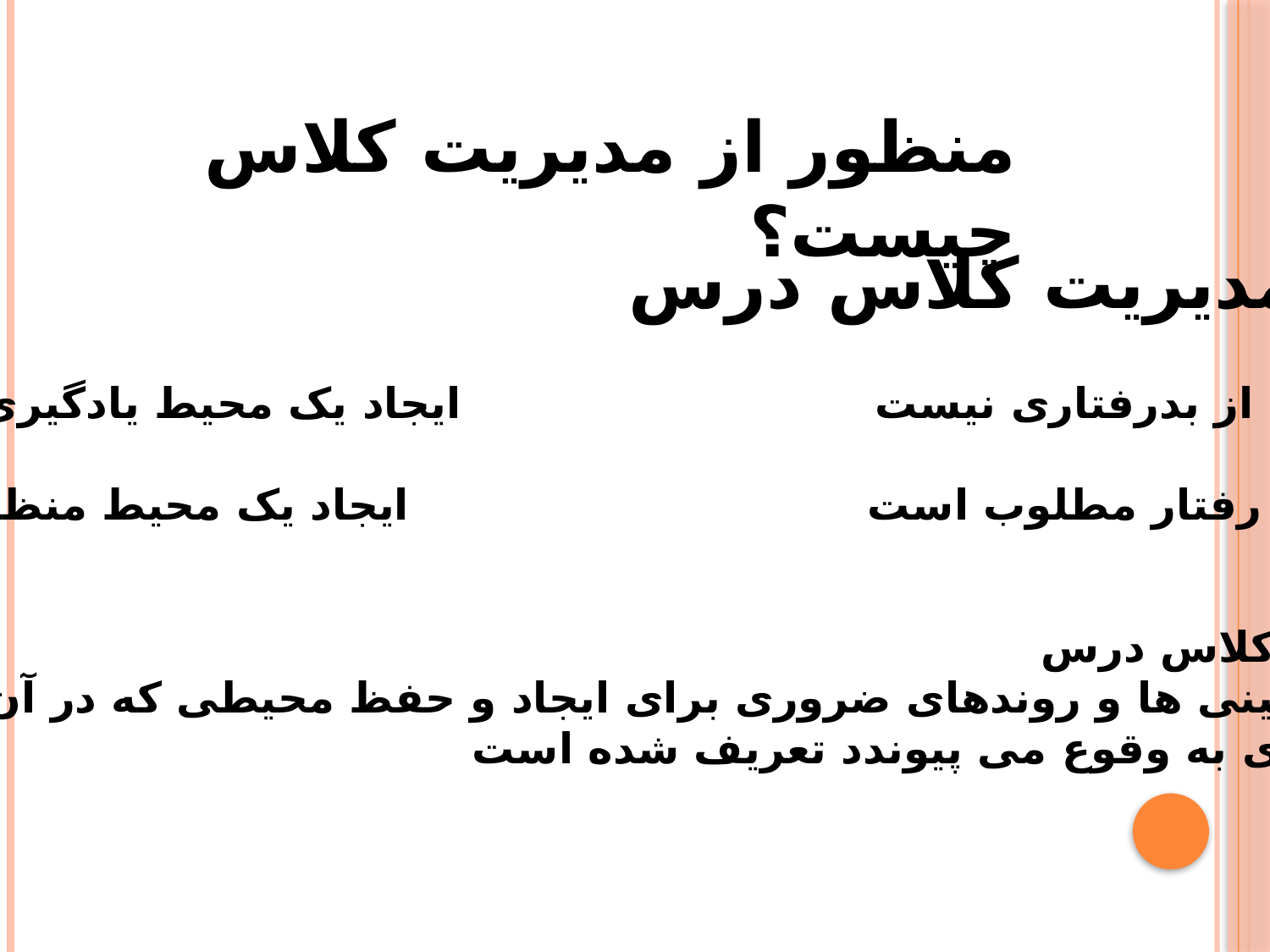

منظور از مدیریت کلاس چیست؟

مدیریت کلاس درس
کاستن از بدرفتاری نیست                            ایجاد یک محیط یادگیری است

افزایش رفتار مطلوب است                               ایجاد یک محیط منظم نیست
مدیریت کلاس درس:
 به پیش بینی ها و روندهای ضروری برای ایجاد و حفظ محیطی که در آن یاددهی
 و یادگیری به وقوع می پیوندد تعریف شده است.